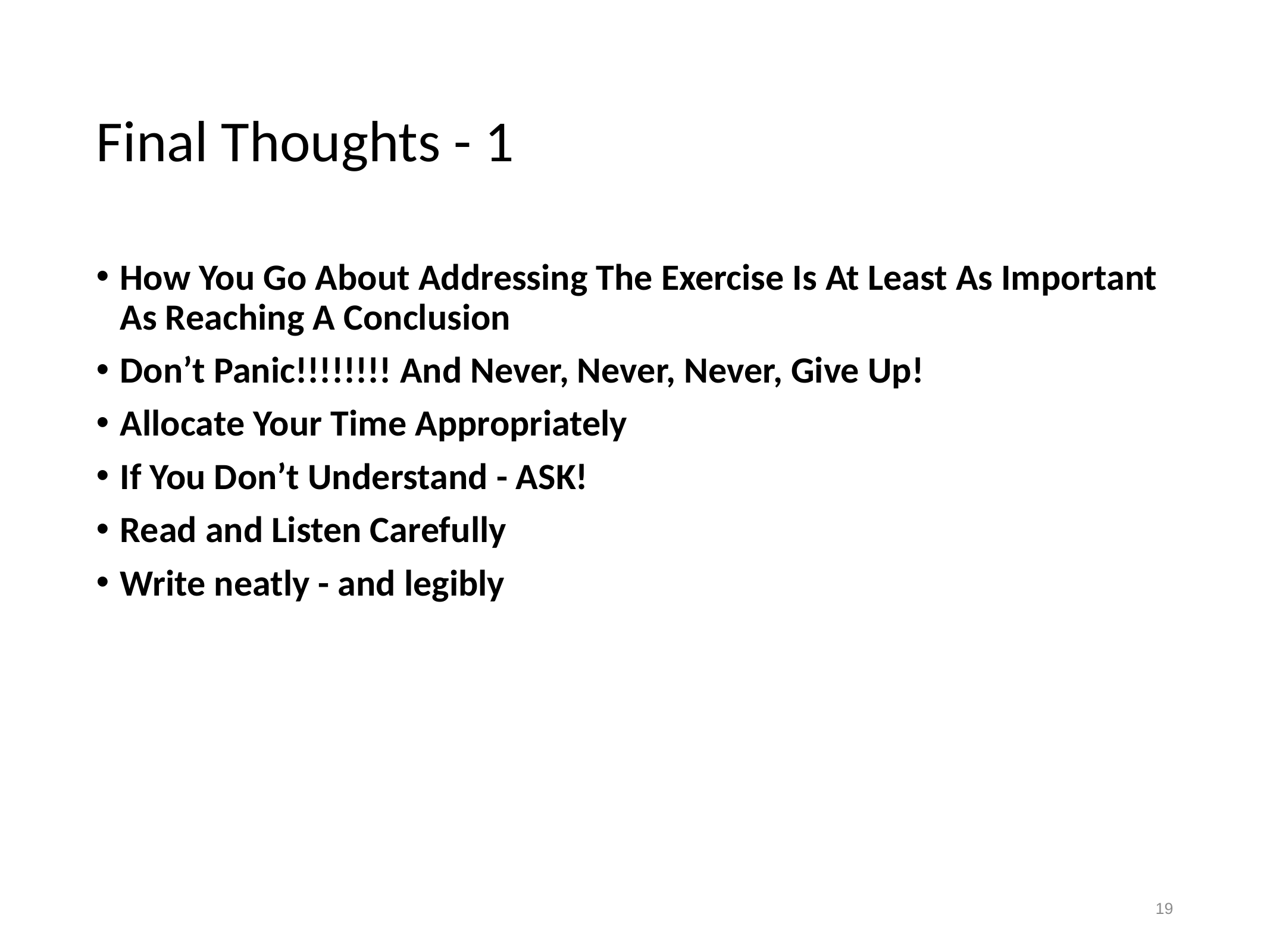

# Final Thoughts - 1
How You Go About Addressing The Exercise Is At Least As Important As Reaching A Conclusion
Don’t Panic!!!!!!!! And Never, Never, Never, Give Up!
Allocate Your Time Appropriately
If You Don’t Understand - ASK!
Read and Listen Carefully
Write neatly - and legibly
19